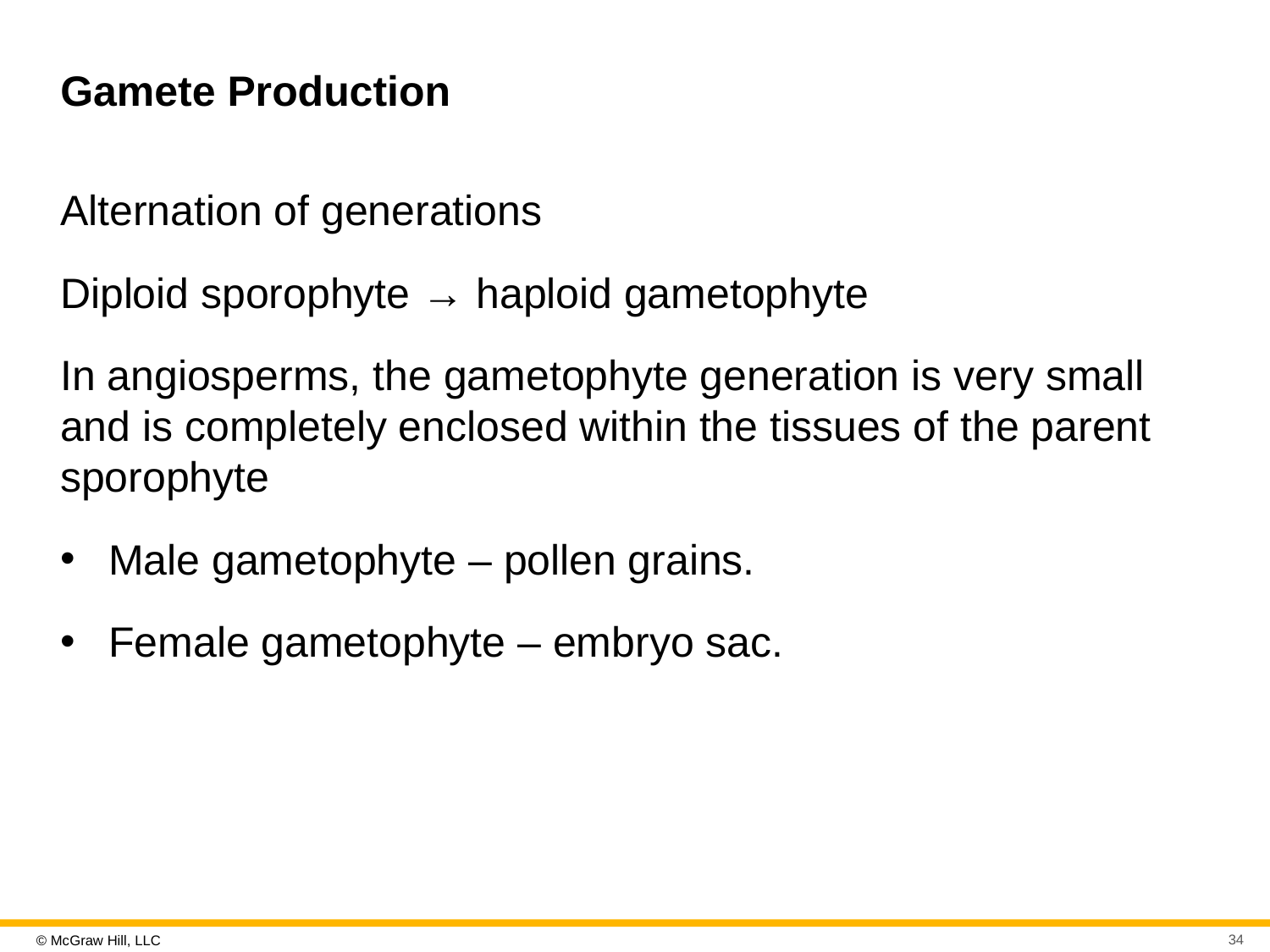

# Gamete Production
Alternation of generations
Diploid sporophyte → haploid gametophyte
In angiosperms, the gametophyte generation is very small and is completely enclosed within the tissues of the parent sporophyte
Male gametophyte – pollen grains.
Female gametophyte – embryo sac.
34